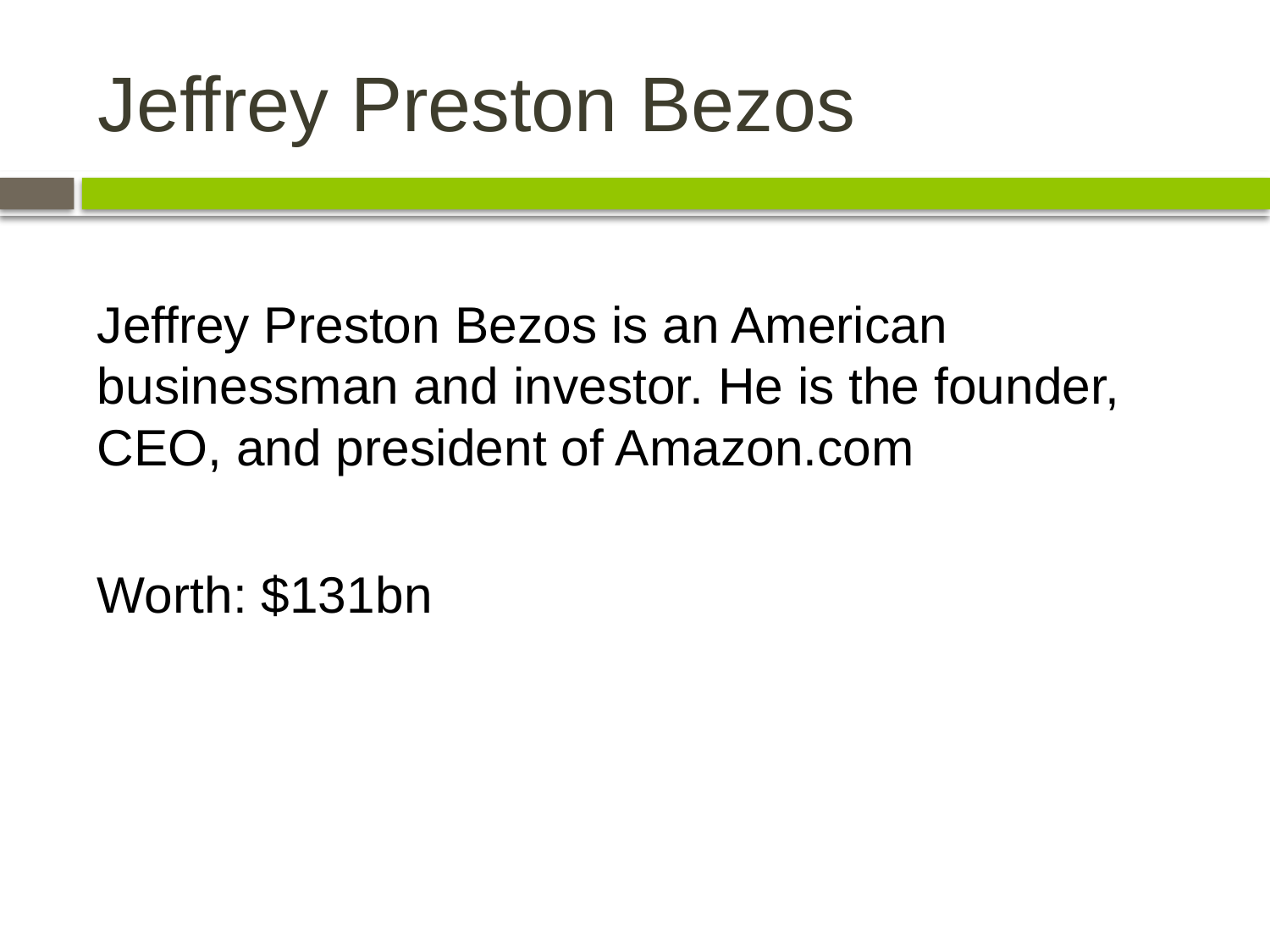

# Jeffrey Preston Bezos
Jeffrey Preston Bezos is an American businessman and investor. He is the founder, CEO, and president of Amazon.com

Worth: $131bn